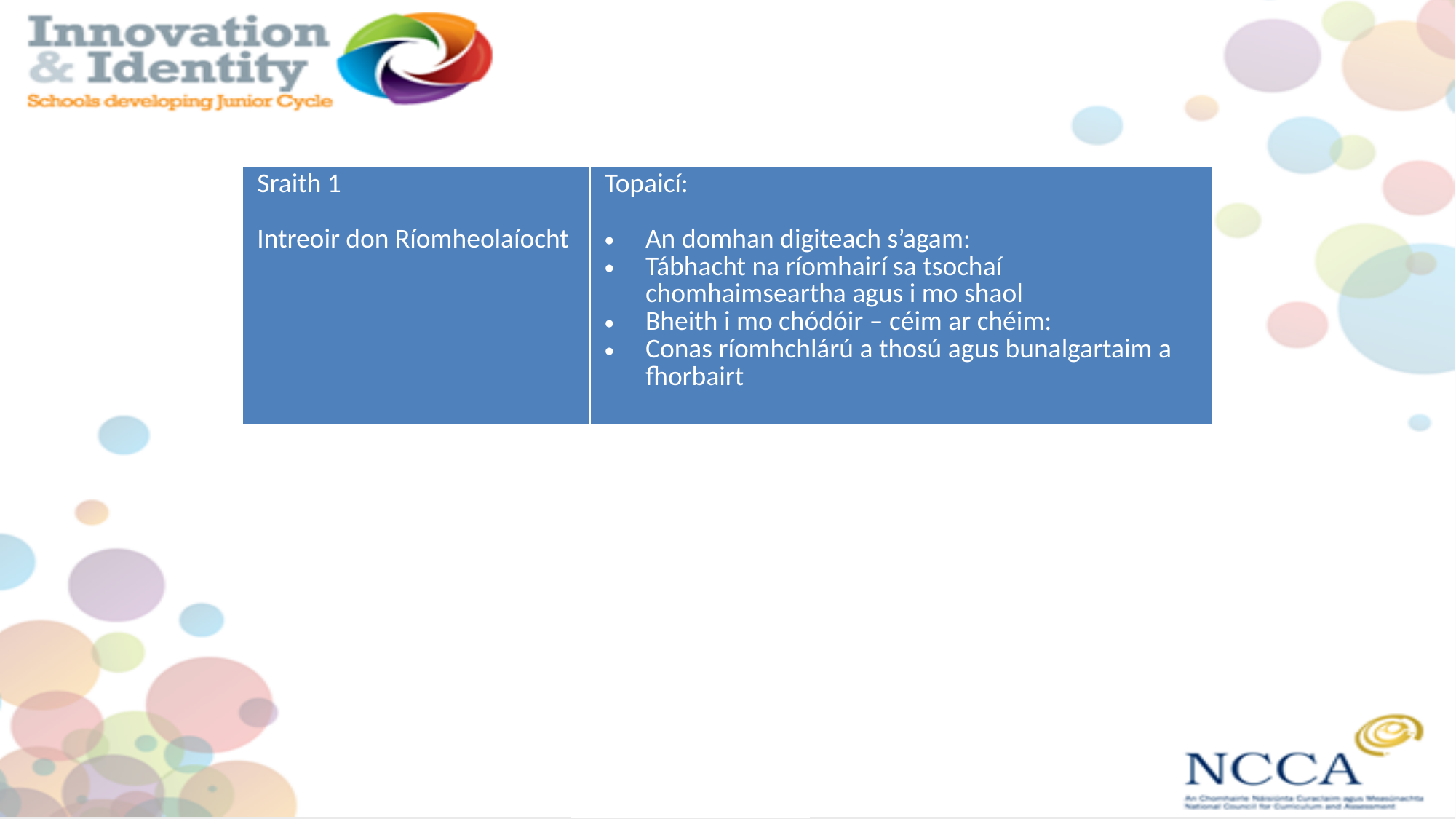

| Sraith 1 Intreoir don Ríomheolaíocht | Topaicí: An domhan digiteach s’agam: Tábhacht na ríomhairí sa tsochaí chomhaimseartha agus i mo shaol Bheith i mo chódóir – céim ar chéim: Conas ríomhchlárú a thosú agus bunalgartaim a fhorbairt |
| --- | --- |